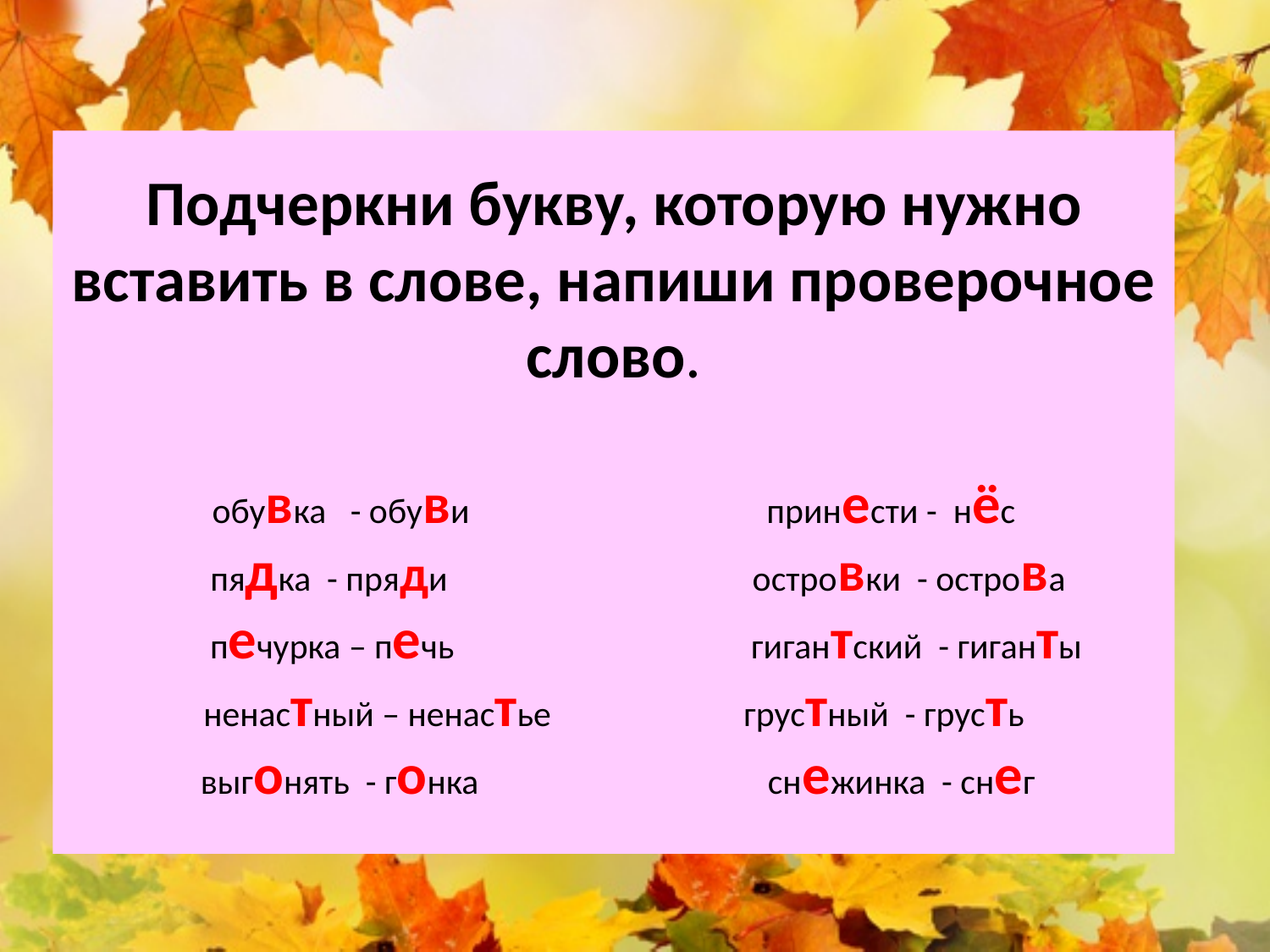

Подчеркни букву, которую нужно вставить в слове, напиши проверочное слово.

обувка   - обуви                                     принести -  нёс
      пядка  - пряди                                      островки  - острова
        печурка – печь                                     гигантский  - гиганты
ненастный – ненастье                        грустный  - грусть
 выгонять  - гонка                                    снежинка  - снег